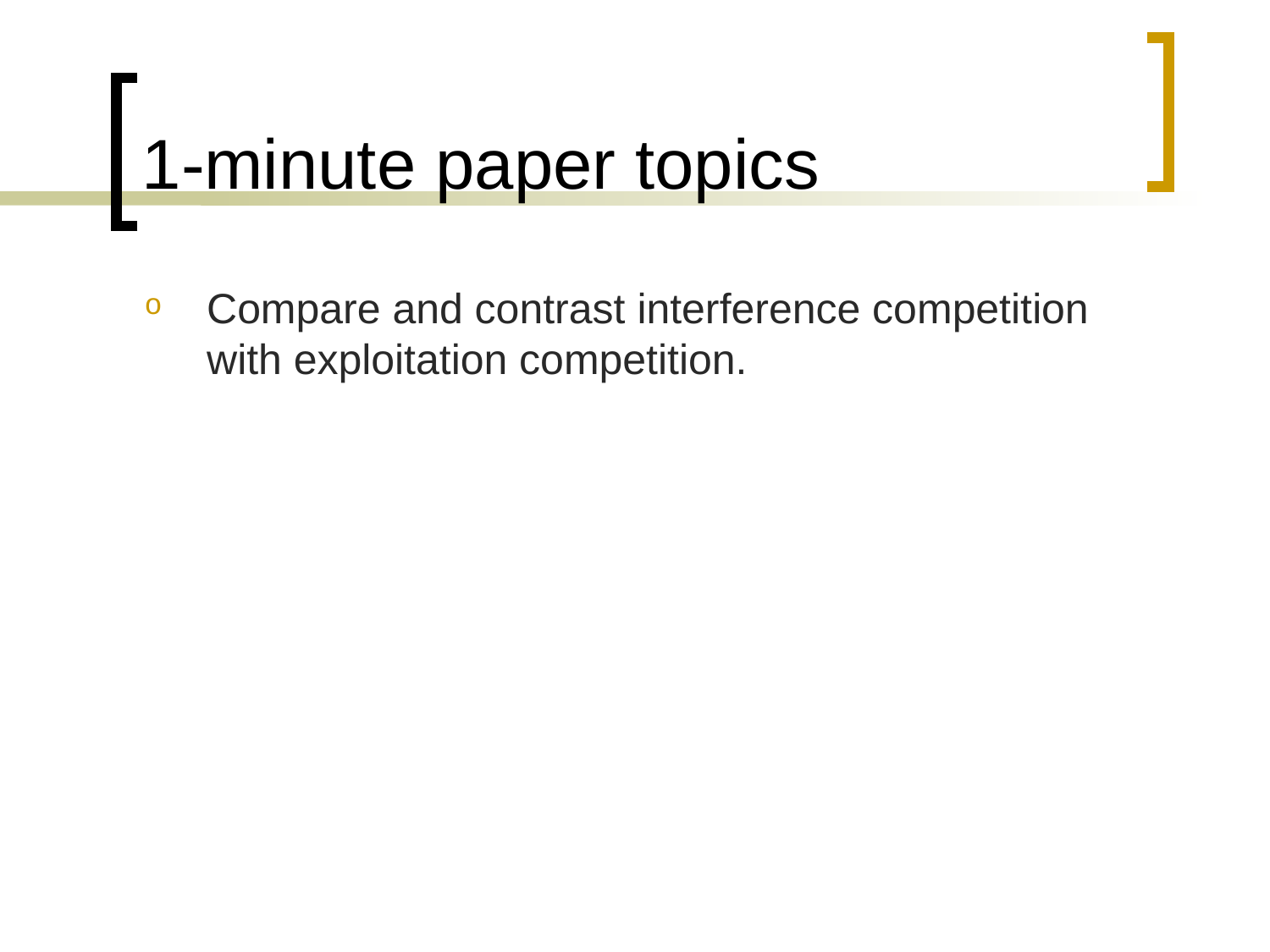

# 1-minute paper topics
Compare and contrast interference competition with exploitation competition.